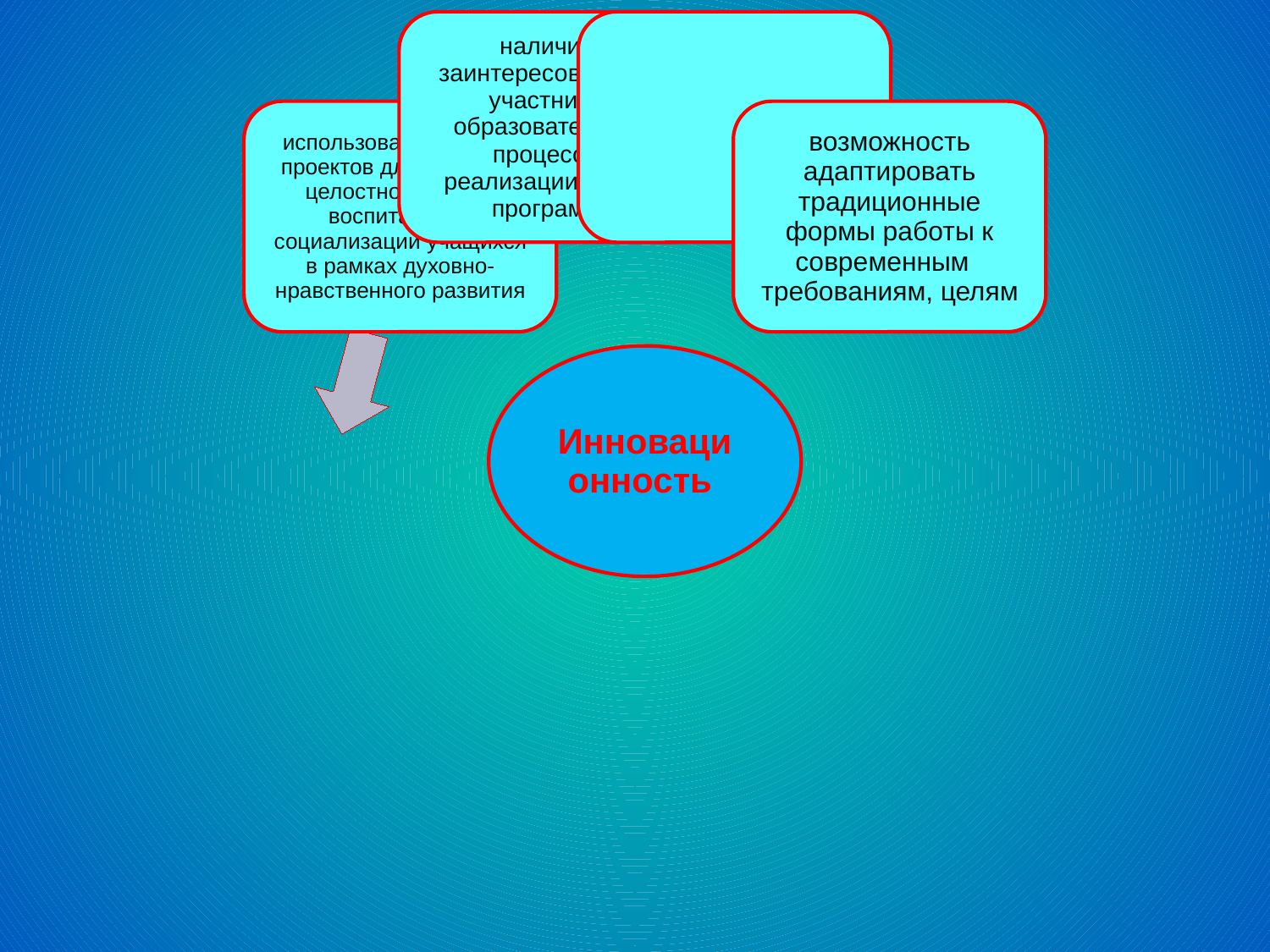

Инновационность
возможность адаптировать традиционные формы работы к современным   требованиям, целям

#